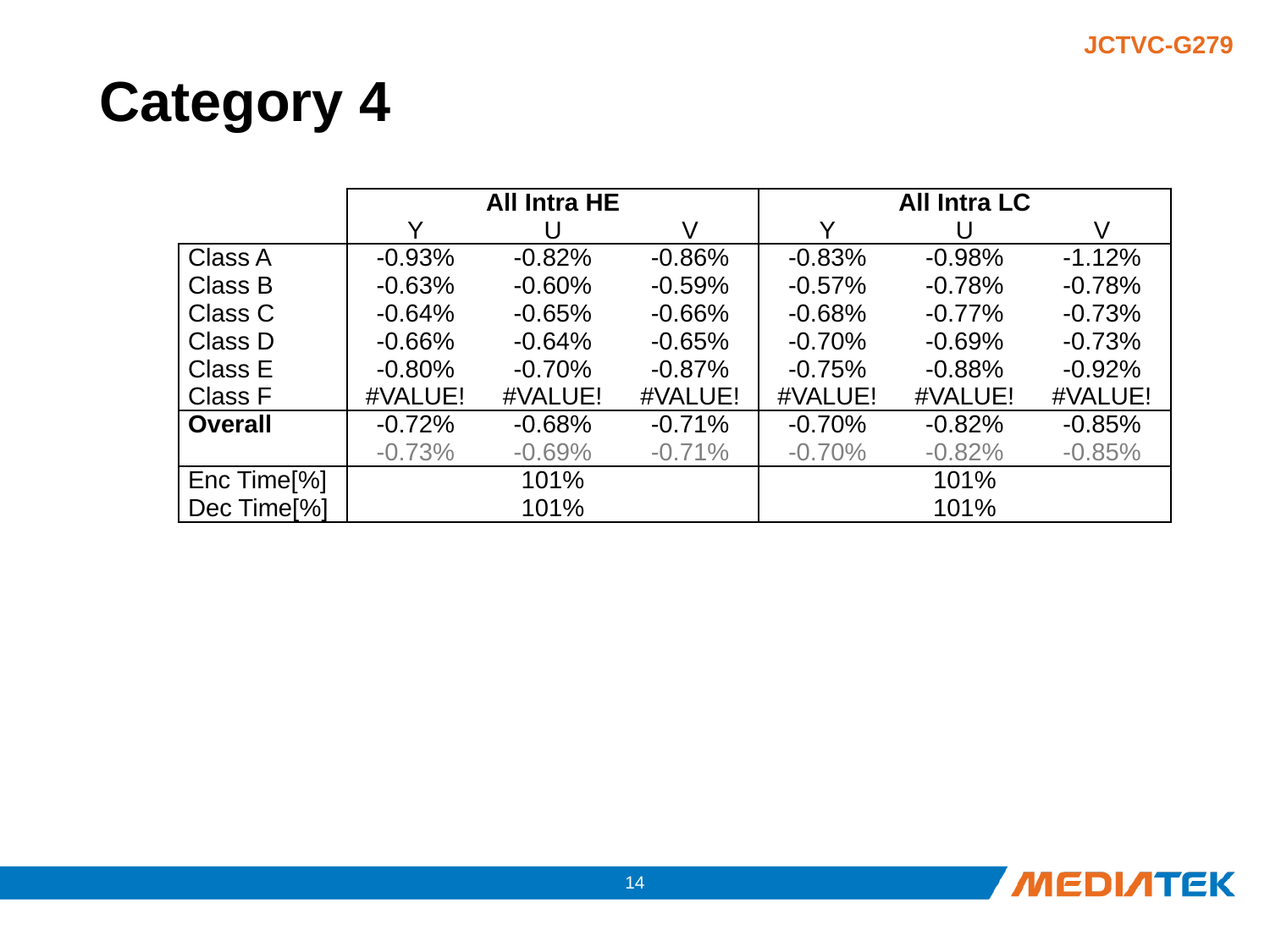

# Category 4
|  | All Intra HE |  |  | All Intra LC |  |  |
| --- | --- | --- | --- | --- | --- | --- |
|  | Y | U | V | Y | U | V |
| Class A | -0.93% | -0.82% | -0.86% | -0.83% | -0.98% | -1.12% |
| Class B | -0.63% | -0.60% | -0.59% | -0.57% | -0.78% | -0.78% |
| Class C | -0.64% | -0.65% | -0.66% | -0.68% | -0.77% | -0.73% |
| Class D | -0.66% | -0.64% | -0.65% | -0.70% | -0.69% | -0.73% |
| Class E | -0.80% | -0.70% | -0.87% | -0.75% | -0.88% | -0.92% |
| Class F | #VALUE! | #VALUE! | #VALUE! | #VALUE! | #VALUE! | #VALUE! |
| Overall | -0.72% | -0.68% | -0.71% | -0.70% | -0.82% | -0.85% |
|  | -0.73% | -0.69% | -0.71% | -0.70% | -0.82% | -0.85% |
| Enc Time[%] | 101% |  |  | 101% |  |  |
| Dec Time[%] | 101% |  |  | 101% |  |  |
14